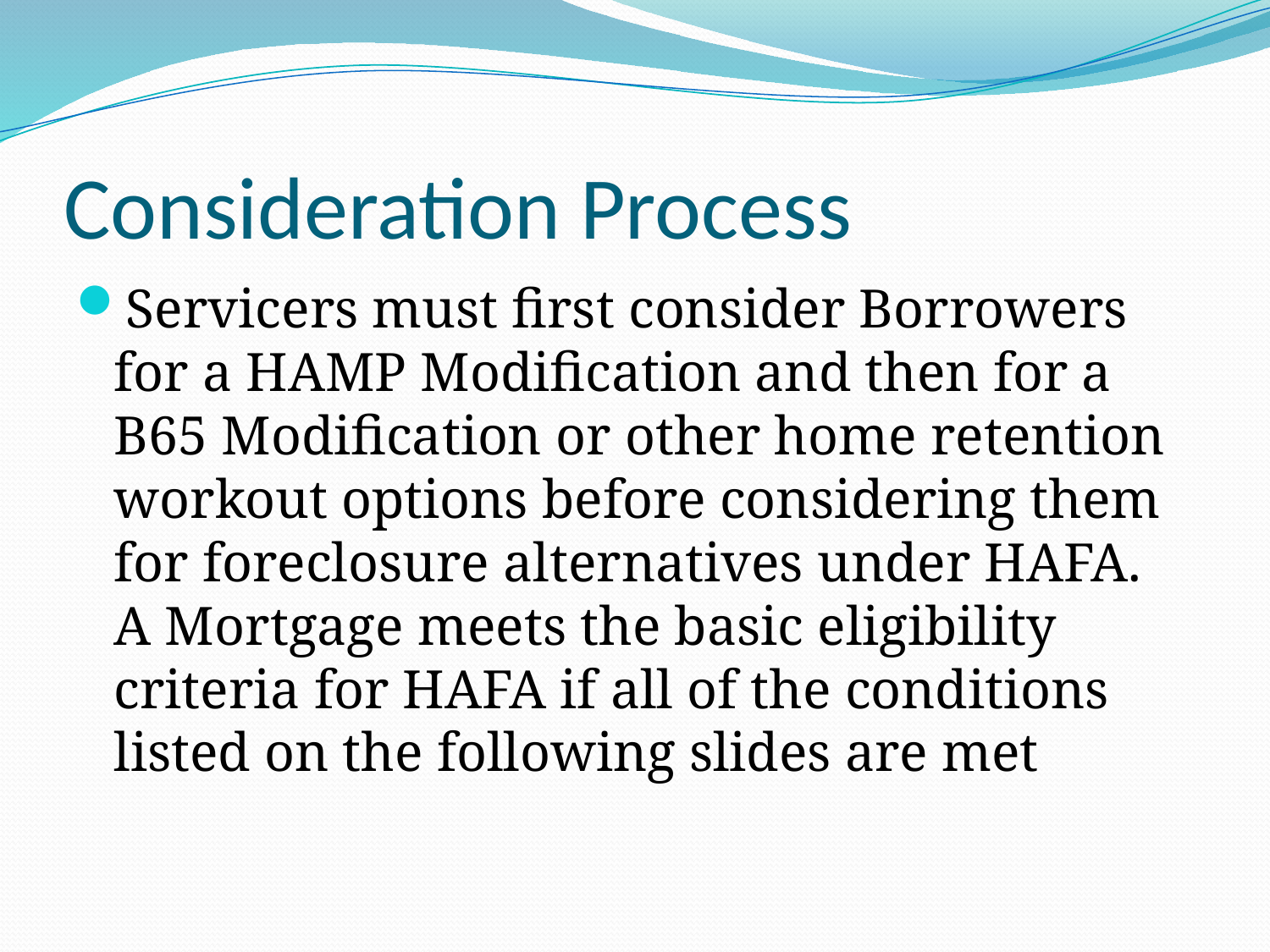

# Consideration Process
Servicers must first consider Borrowers for a HAMP Modification and then for a B65 Modification or other home retention workout options before considering them for foreclosure alternatives under HAFA. A Mortgage meets the basic eligibility criteria for HAFA if all of the conditions listed on the following slides are met